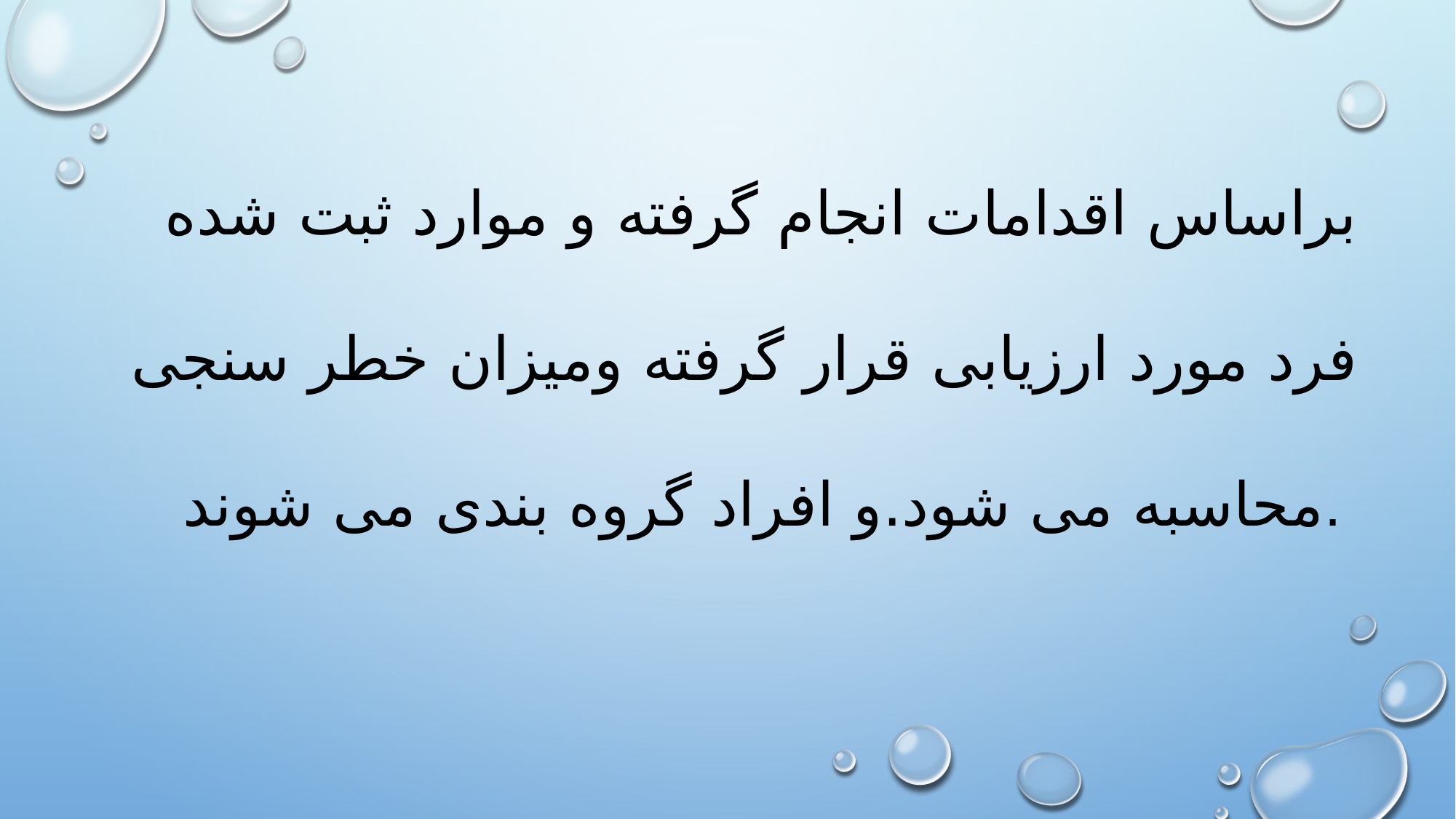

# براساس اقدامات انجام گرفته و موارد ثبت شده فرد مورد ارزیابی قرار گرفته ومیزان خطر سنجی محاسبه می شود.و افراد گروه بندی می شوند.